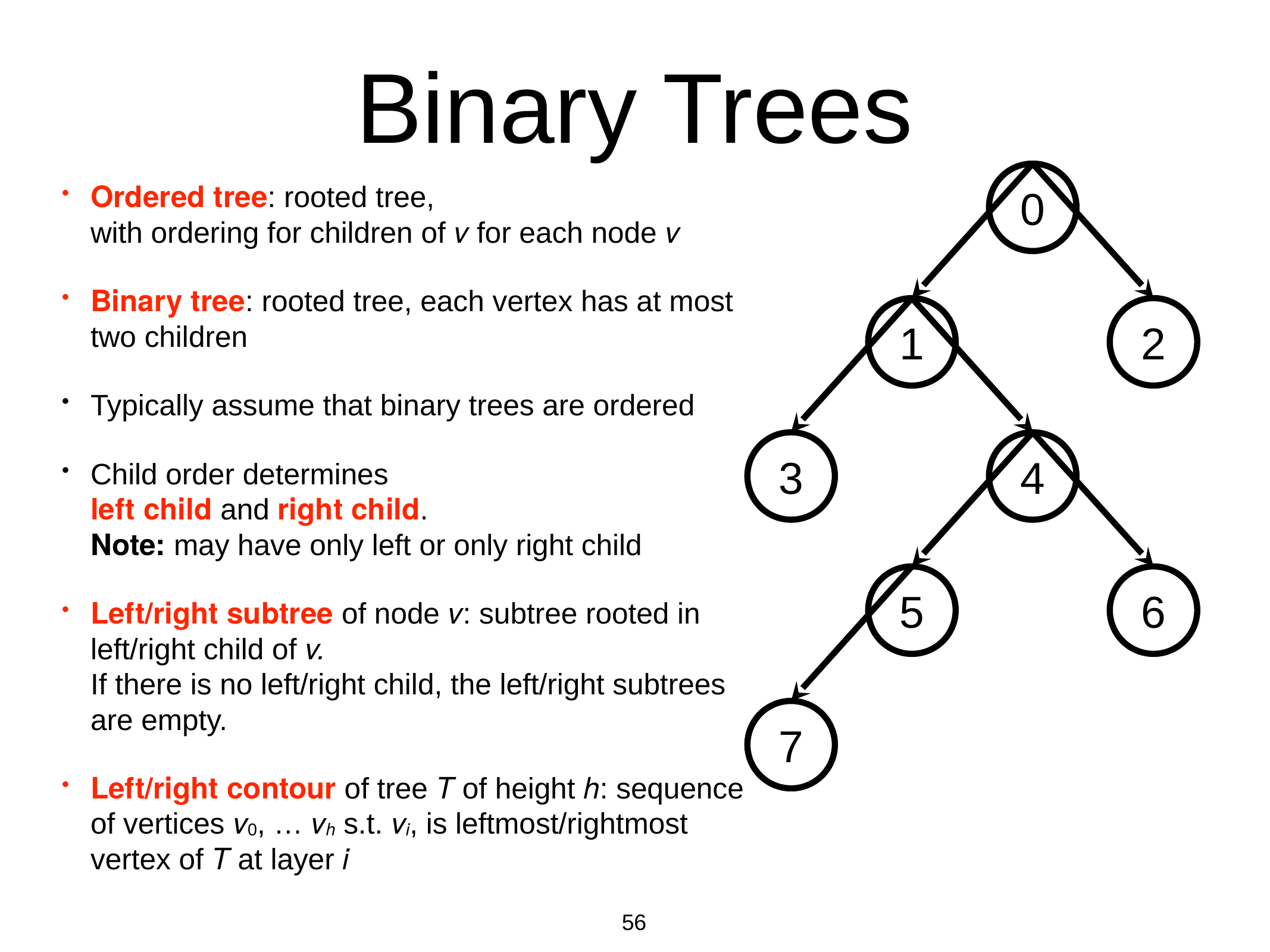

56
# Binary Trees
0
Ordered tree: rooted tree,
with ordering for children of v for each node v
Binary tree: rooted tree, each vertex has at most two children
Typically assume that binary trees are ordered
Child order determines
left child and right child.
Note: may have only left or only right child
Left/right subtree of node v: subtree rooted in left/right child of v.
If there is no left/right child, the left/right subtrees are empty.
Left/right contour of tree T of height h: sequence of vertices v0, … vh s.t. vi, is leftmost/rightmost vertex of T at layer i
1
2
3
4
5
6
7